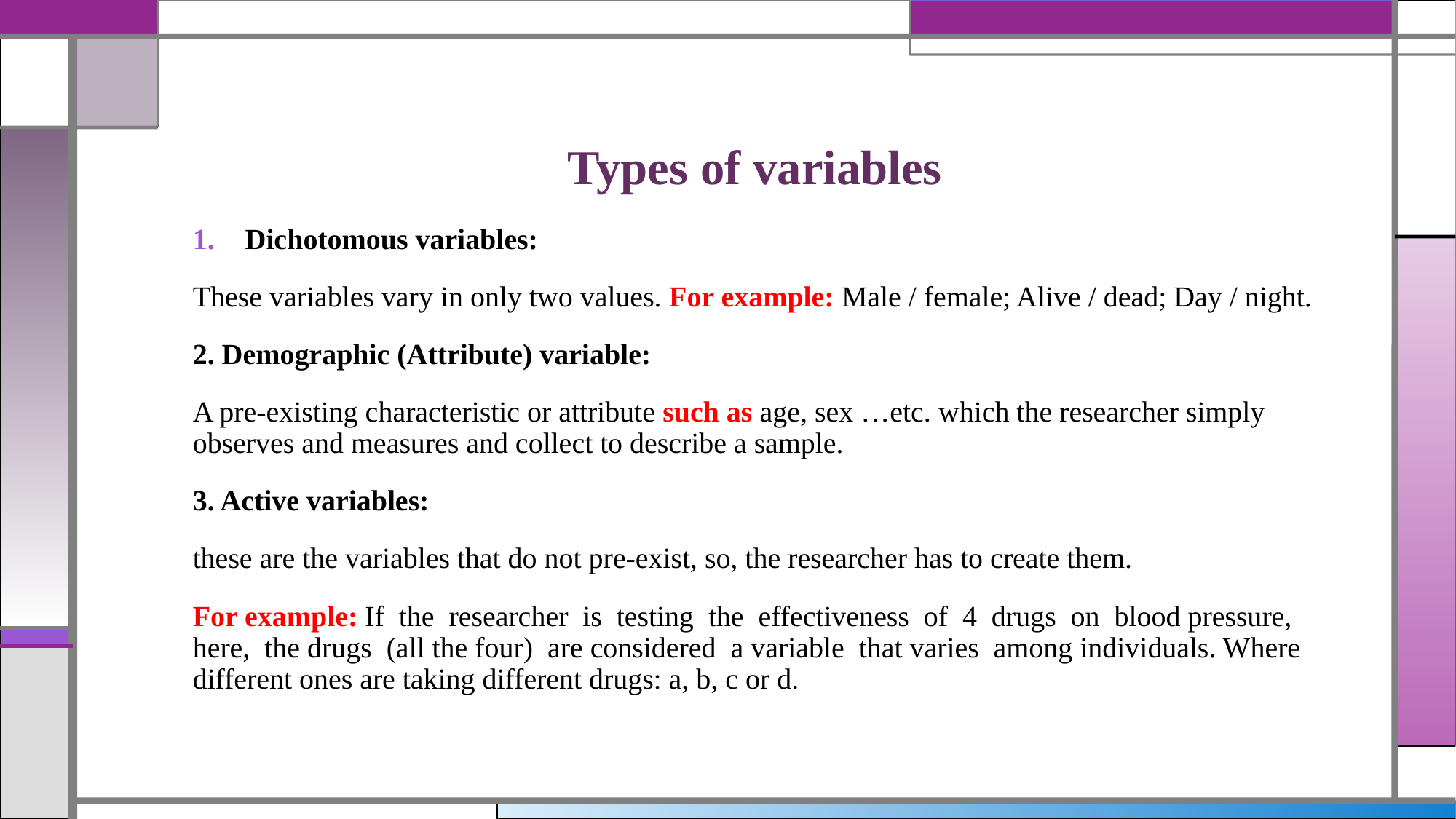

# Types of variables
Dichotomous variables:
These variables vary in only two values. For example: Male / female; Alive / dead; Day / night.
2. Demographic (Attribute) variable:
A pre-existing characteristic or attribute such as age, sex …etc. which the researcher simply observes and measures and collect to describe a sample.
3. Active variables:
these are the variables that do not pre-exist, so, the researcher has to create them.
For example: If  the  researcher  is  testing  the  effectiveness  of  4  drugs  on  blood pressure, here,  the drugs  (all the four)  are considered  a variable  that varies  among individuals. Where different ones are taking different drugs: a, b, c or d.